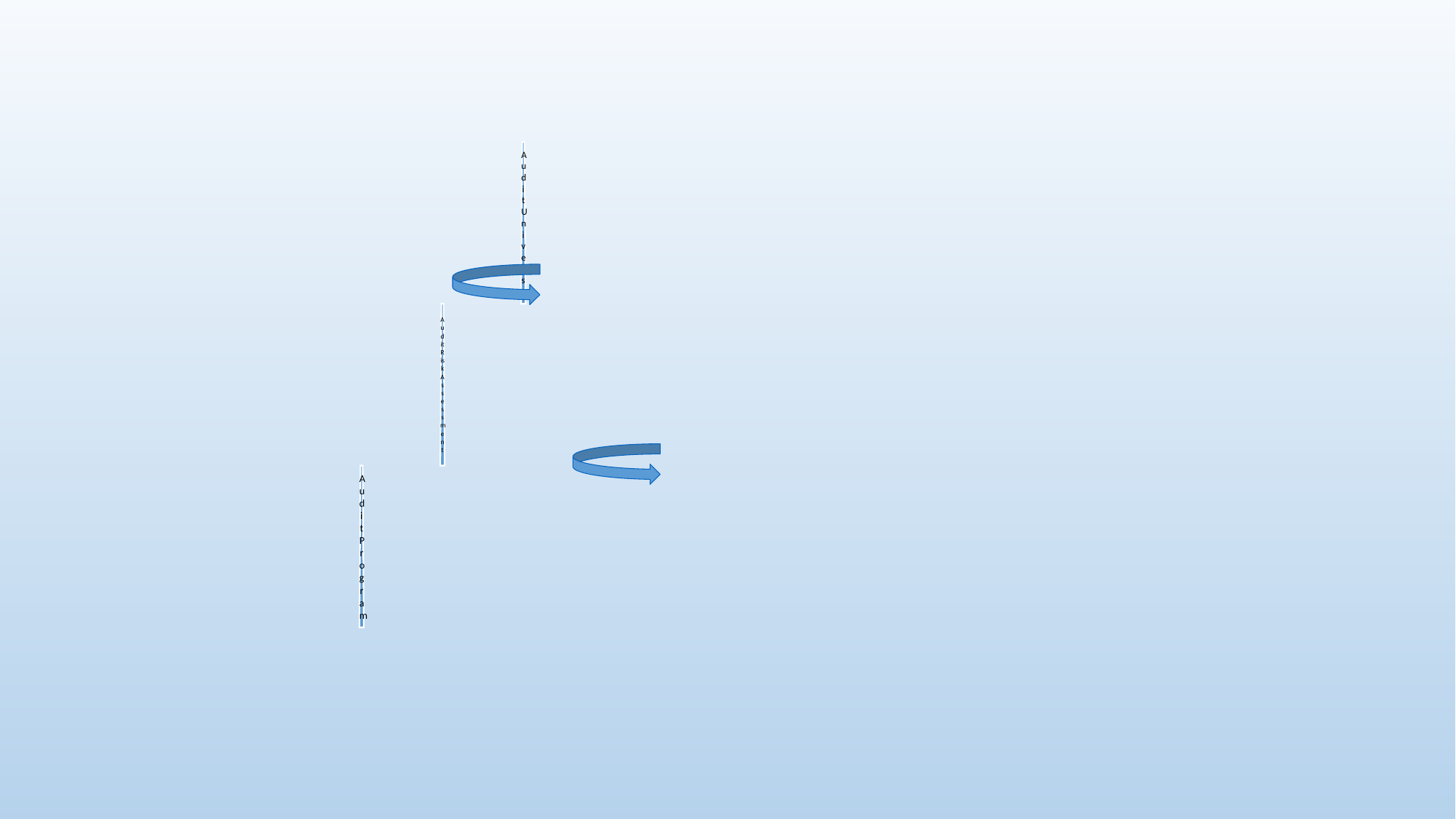

Audit Universe
Audit Risk Assessment
Audit Program